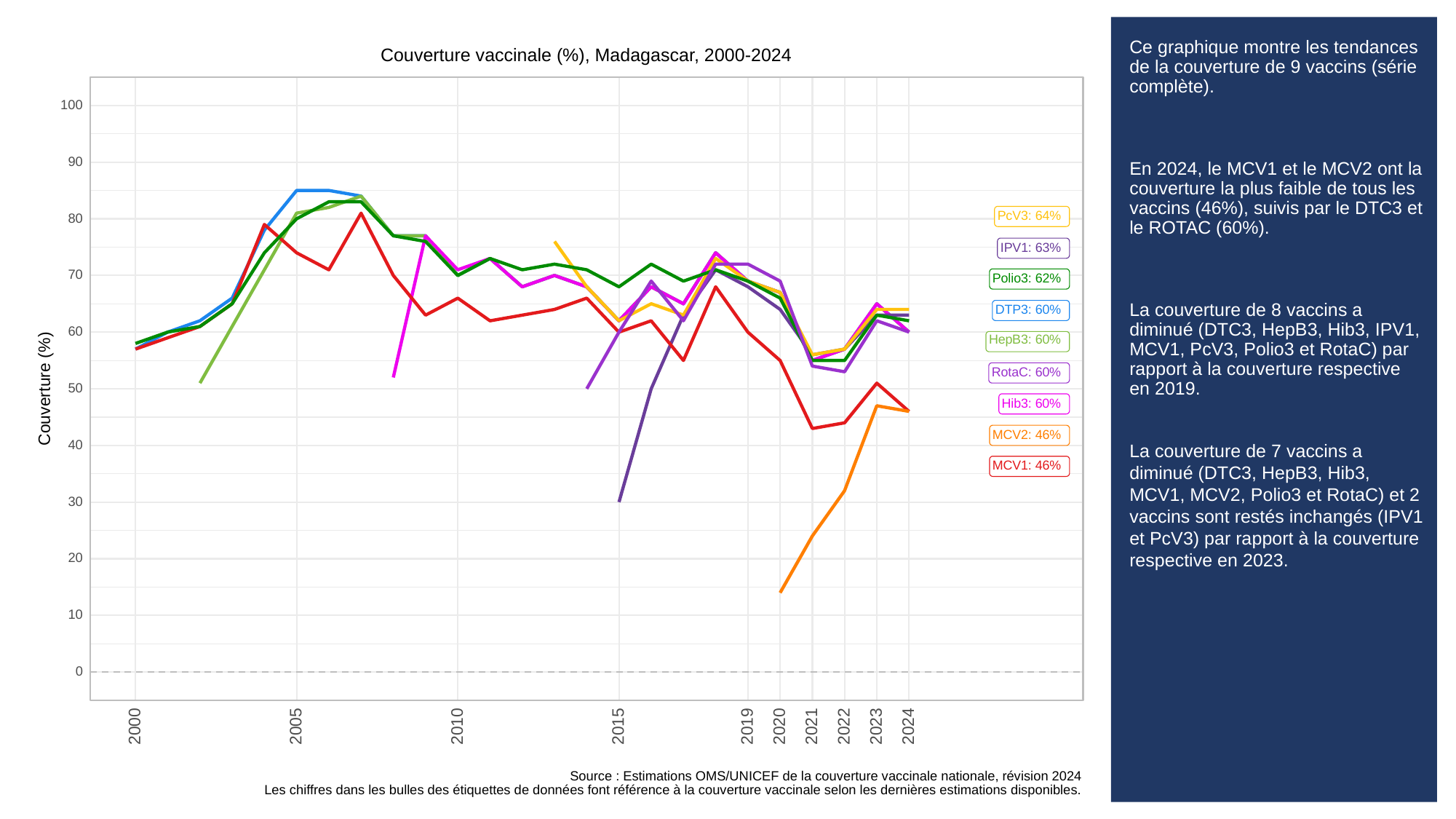

# Ce graphique montre les tendances de la couverture de 9 vaccins (série complète).

En 2024, le MCV1 et le MCV2 ont la couverture la plus faible de tous les vaccins (46%), suivis par le DTC3 et le ROTAC (60%).

La couverture de 8 vaccins a diminué (DTC3, HepB3, Hib3, IPV1, MCV1, PcV3, Polio3 et RotaC) par rapport à la couverture respective en 2019.

La couverture de 7 vaccins a diminué (DTC3, HepB3, Hib3, MCV1, MCV2, Polio3 et RotaC) et 2 vaccins sont restés inchangés (IPV1 et PcV3) par rapport à la couverture respective en 2023.

Couverture vaccinale (%), Madagascar, 2000-2024

100

90

PcV3: 64%

80

IPV1: 63%

70
Polio3: 62%

DTP3: 60%

60

HepB3: 60%

RotaC: 60%
Couverture (%)
50

Hib3: 60%

MCV2: 46%
40

MCV1: 46%

30

20

10

0

2023
2000
2005
2010
2015
2019
2020
2021
2022
2024
Source : Estimations OMS/UNICEF de la couverture vaccinale nationale, révision 2024
Les chiffres dans les bulles des étiquettes de données font référence à la couverture vaccinale selon les dernières estimations disponibles.